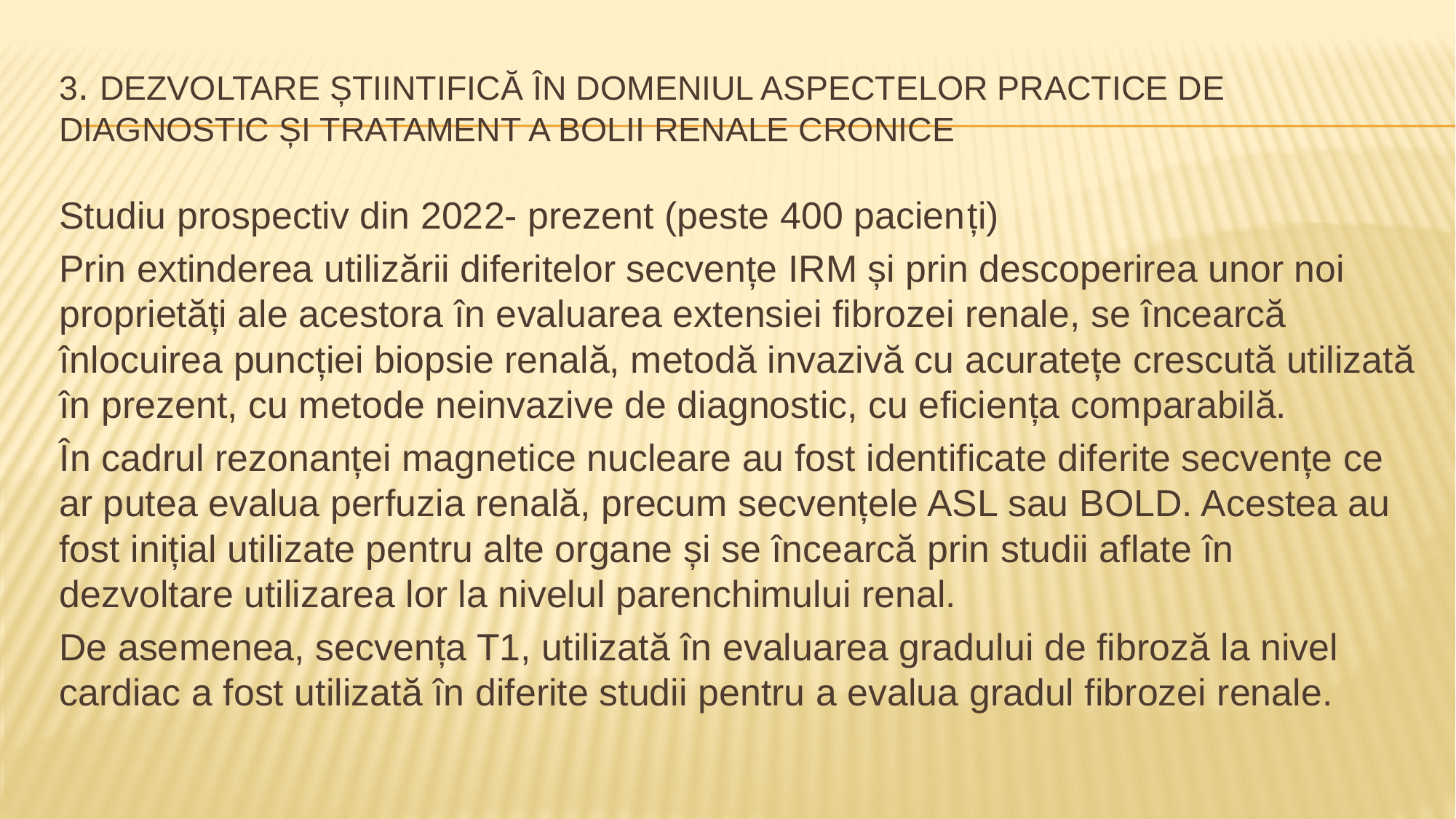

# 3. dezvoltare știintifică în domeniul aspectelor practice de diagnostic și tratament a bolii renale cronice
Studiu prospectiv din 2022- prezent (peste 400 pacienți)
Prin extinderea utilizării diferitelor secvențe IRM și prin descoperirea unor noi proprietăți ale acestora în evaluarea extensiei fibrozei renale, se încearcă înlocuirea puncției biopsie renală, metodă invazivă cu acuratețe crescută utilizată în prezent, cu metode neinvazive de diagnostic, cu eficiența comparabilă.
În cadrul rezonanței magnetice nucleare au fost identificate diferite secvențe ce ar putea evalua perfuzia renală, precum secvențele ASL sau BOLD. Acestea au fost inițial utilizate pentru alte organe și se încearcă prin studii aflate în dezvoltare utilizarea lor la nivelul parenchimului renal.
De asemenea, secvența T1, utilizată în evaluarea gradului de fibroză la nivel cardiac a fost utilizată în diferite studii pentru a evalua gradul fibrozei renale.